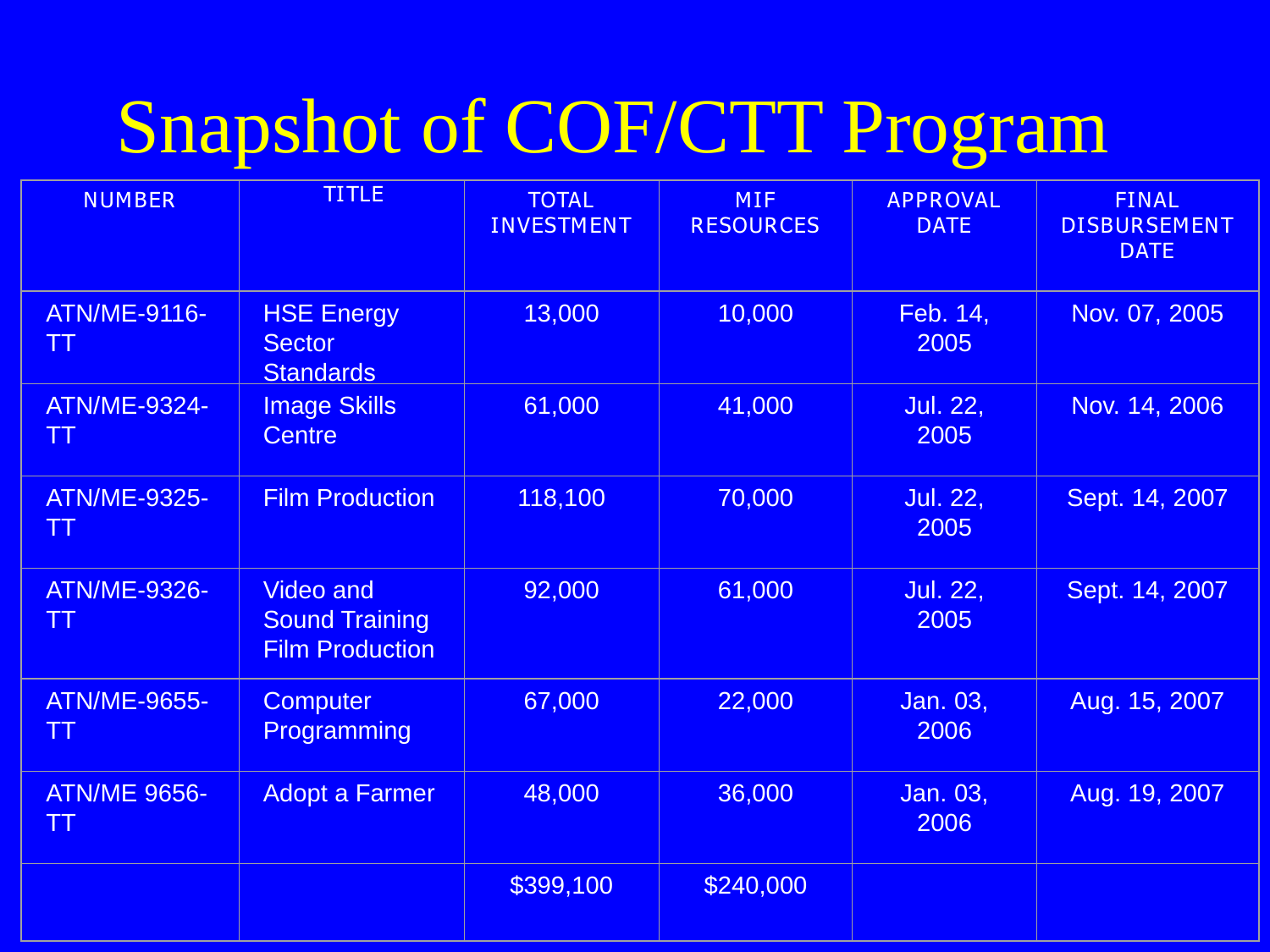

# Snapshot of COF/CTT Program

NUMBER

TITLE

TOTAL INVESTMENT

MIF RESOURCES

APPROVAL DATE

FINAL DISBURSEMENT DATE

ATN/ME-9116-TT

HSE Energy Sector Standards

13,000

10,000

Feb. 14, 2005

Nov. 07, 2005

ATN/ME-9324-TT

Image Skills Centre

61,000

41,000

Jul. 22, 2005

Nov. 14, 2006

ATN/ME-9325-TT

Film Production

118,100

70,000

Jul. 22, 2005

Sept. 14, 2007

ATN/ME-9326-TT

Video and Sound Training Film Production

92,000

61,000

Jul. 22, 2005

Sept. 14, 2007

ATN/ME-9655-TT

Computer Programming

67,000

22,000

Jan. 03, 2006

Aug. 15, 2007

ATN/ME 9656-TT

Adopt a Farmer

48,000

36,000

Jan. 03, 2006

Aug. 19, 2007

$399,100

$240,000